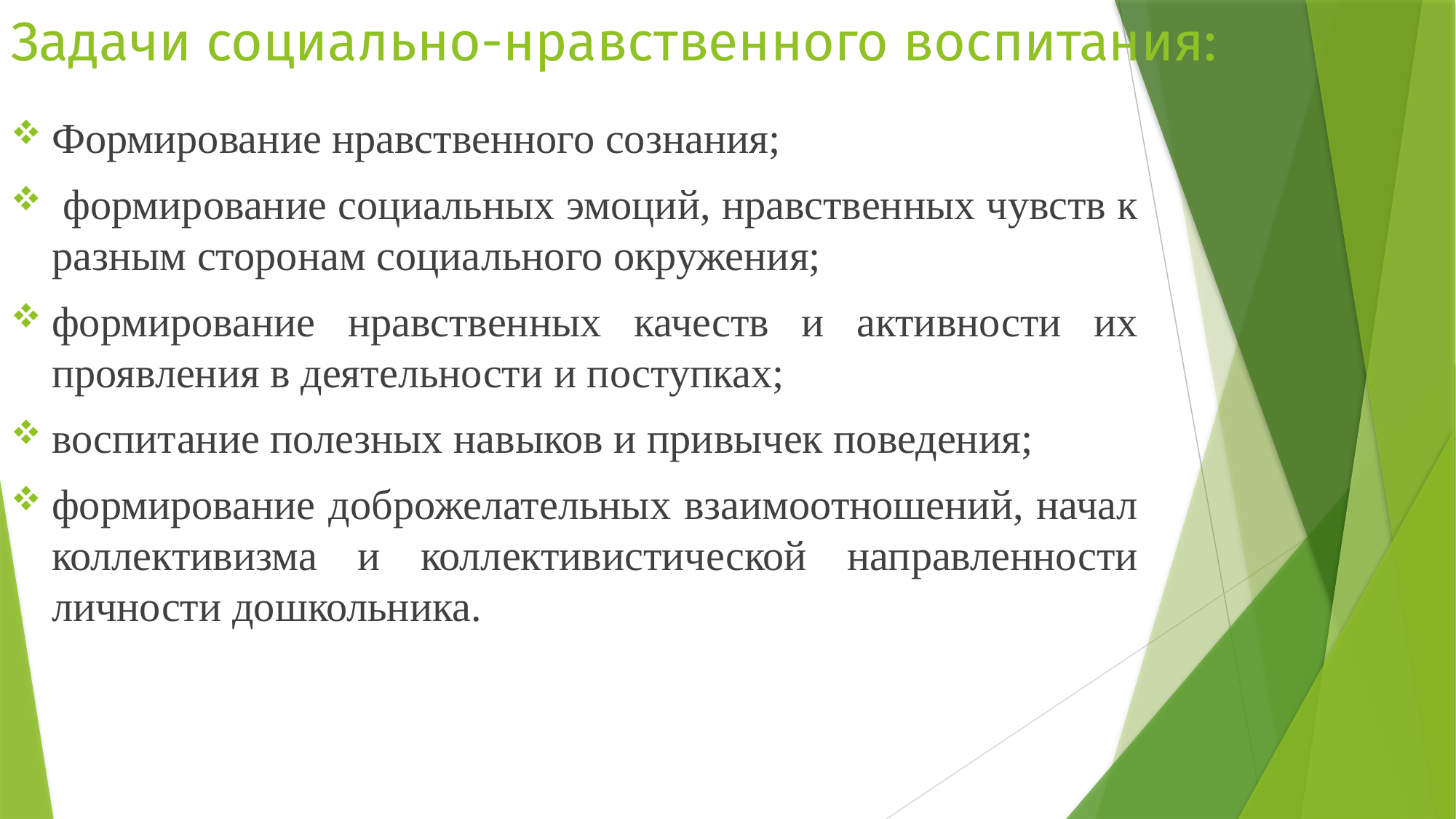

# Задачи социально-нравственного воспитания:
Формирование нравственного сознания;
 формирование социальных эмоций, нравственных чувств к разным сторонам социального окружения;
формирование нравственных качеств и активности их проявления в деятельности и поступках;
воспитание полезных навыков и привычек поведения;
формирование доброжелательных взаимоотношений, начал коллективизма и коллективистической направленности личности дошкольника.